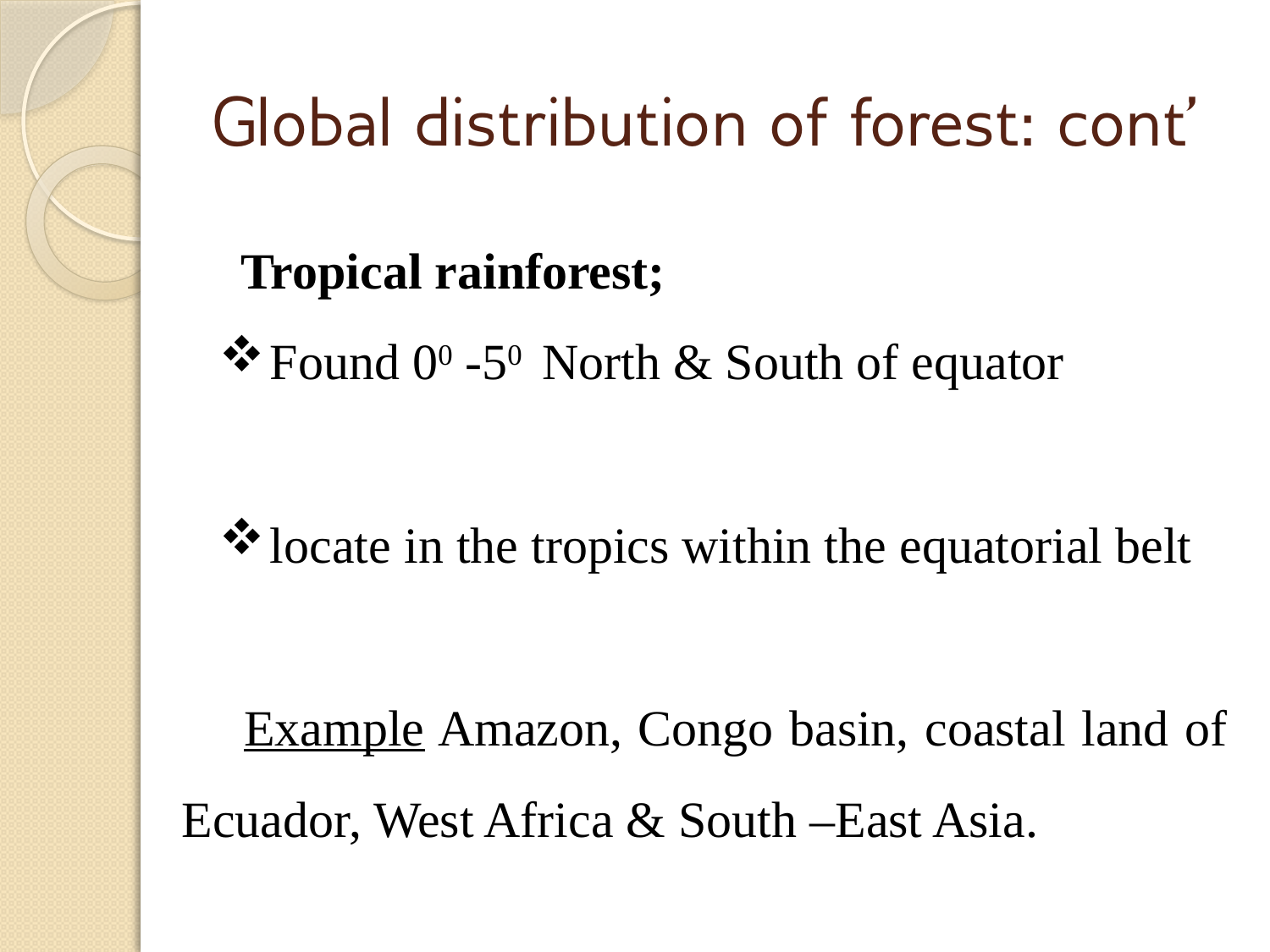

# Global distribution of forest: cont’
 Tropical rainforest;
Found 00 -50  North & South of equator

locate in the tropics within the equatorial belt

 Example Amazon, Congo basin, coastal land of Ecuador, West Africa & South –East Asia.